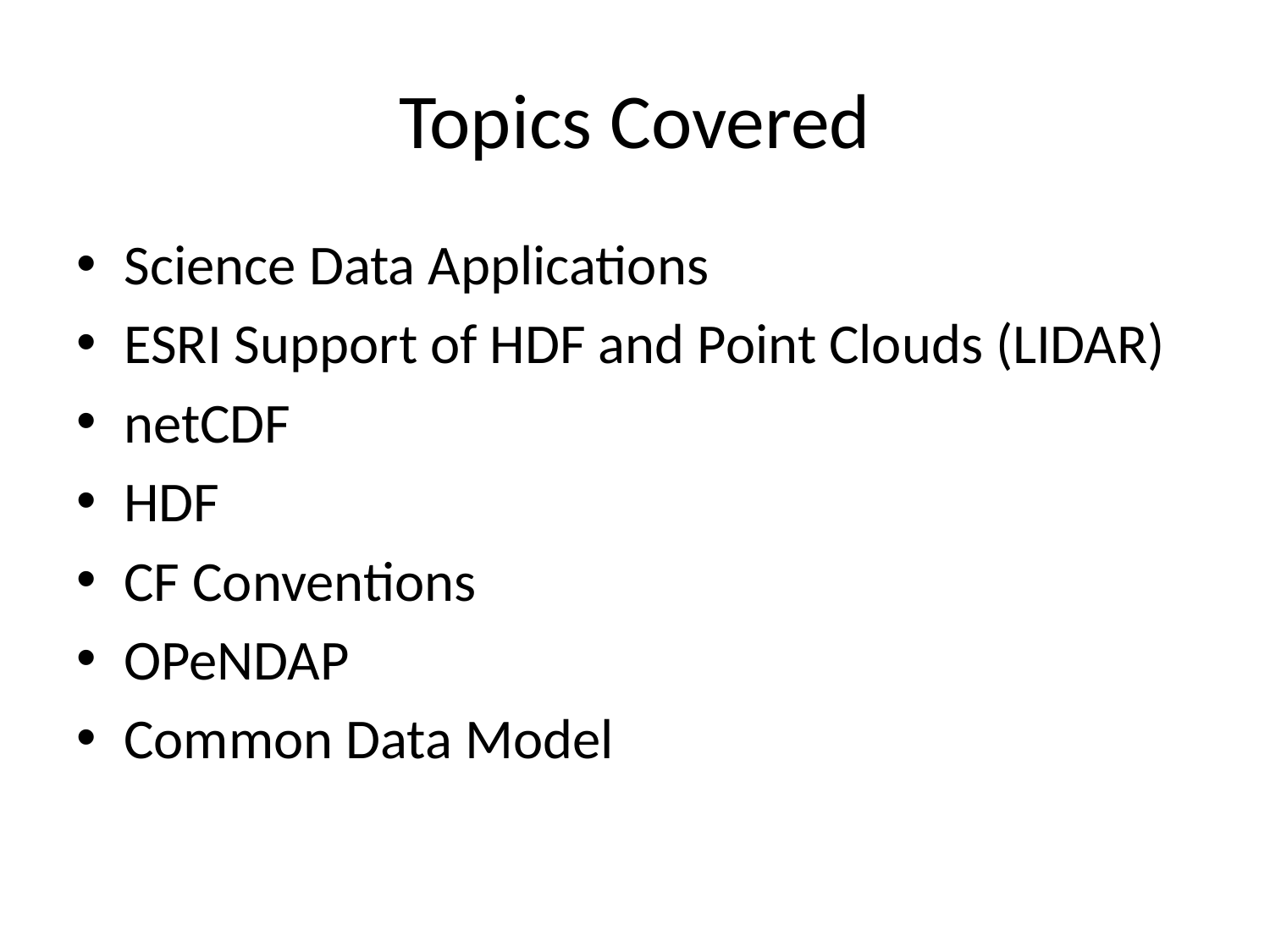

# Topics Covered
Science Data Applications
ESRI Support of HDF and Point Clouds (LIDAR)
netCDF
HDF
CF Conventions
OPeNDAP
Common Data Model